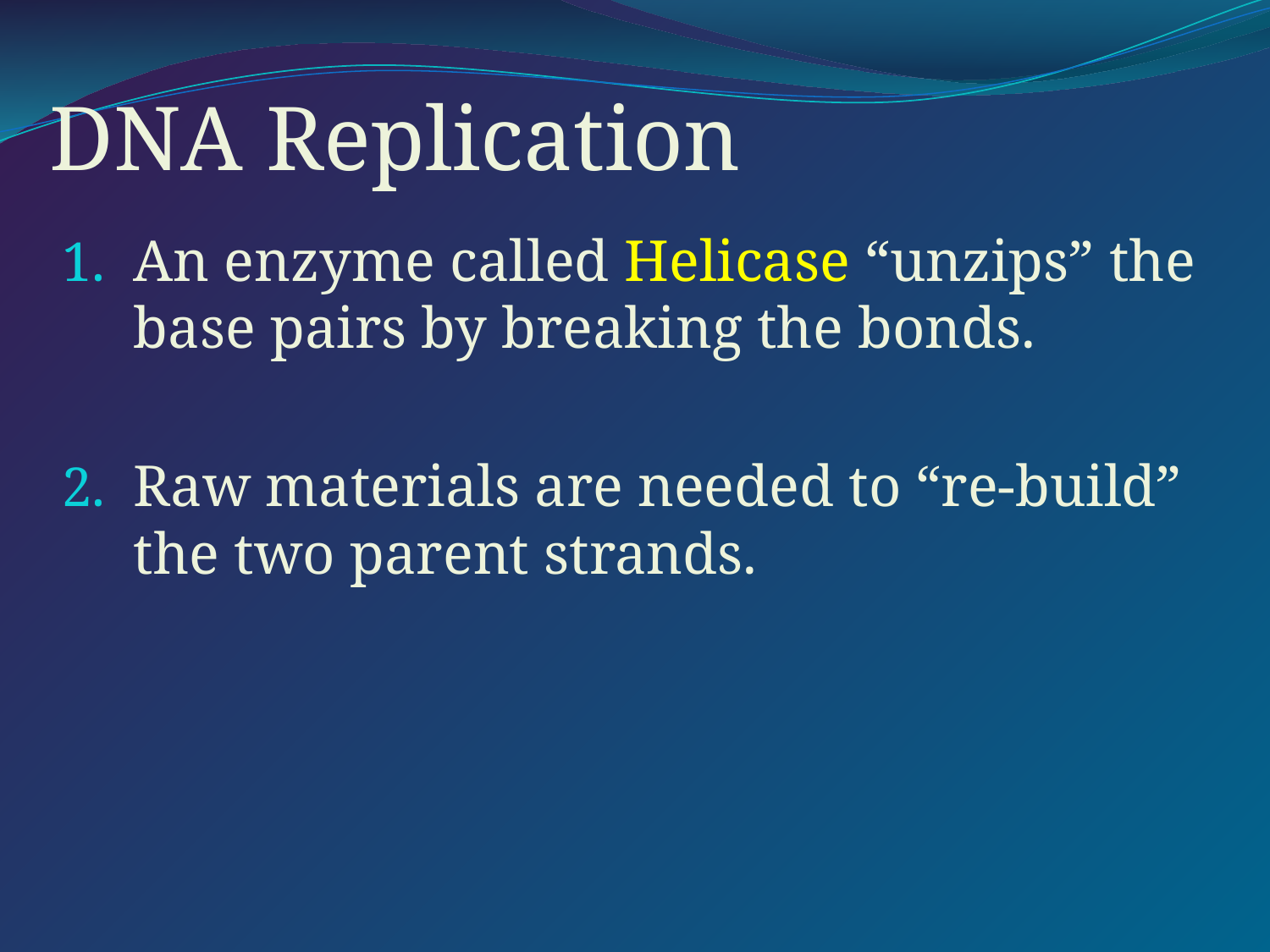

# DNA Replication
An enzyme called Helicase “unzips” the base pairs by breaking the bonds.

Raw materials are needed to “re-build” the two parent strands.